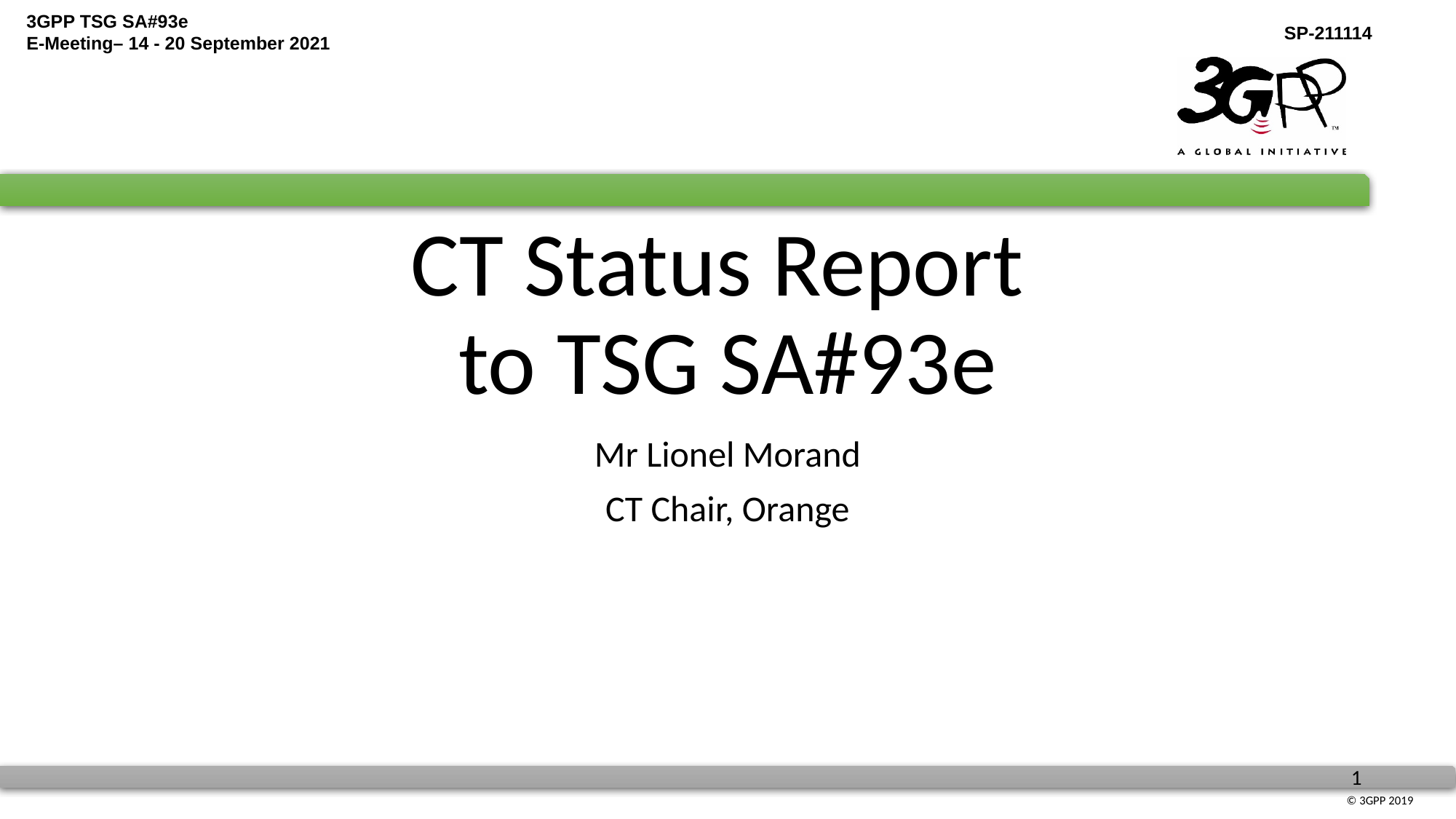

# CT Status Report to TSG SA#93e
Mr Lionel Morand
CT Chair, Orange